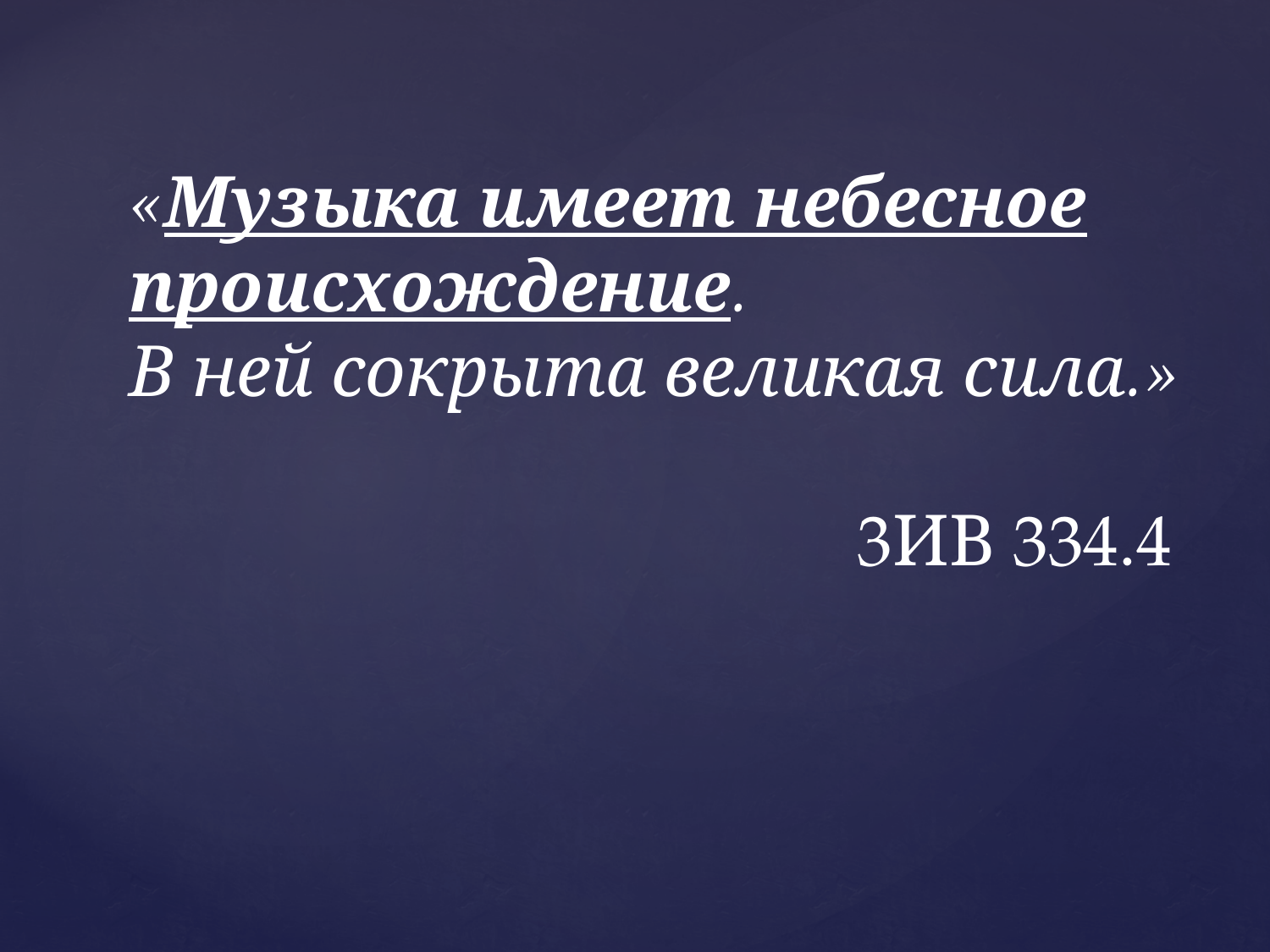

«Музыка имеет небесное происхождение.
В ней сокрыта великая сила.»

3ИВ 334.4